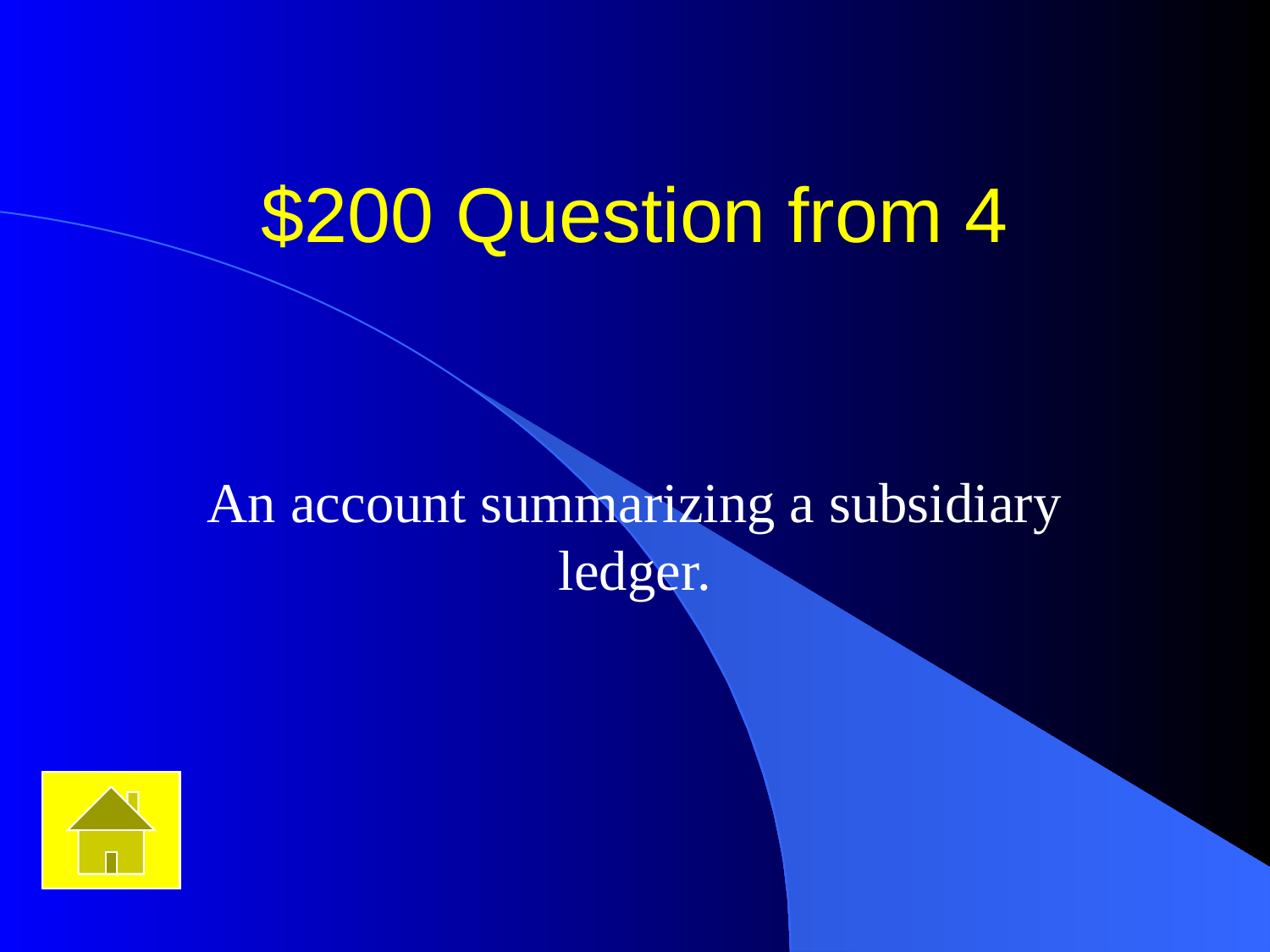

# $200 Question from 4
An account summarizing a subsidiary ledger.